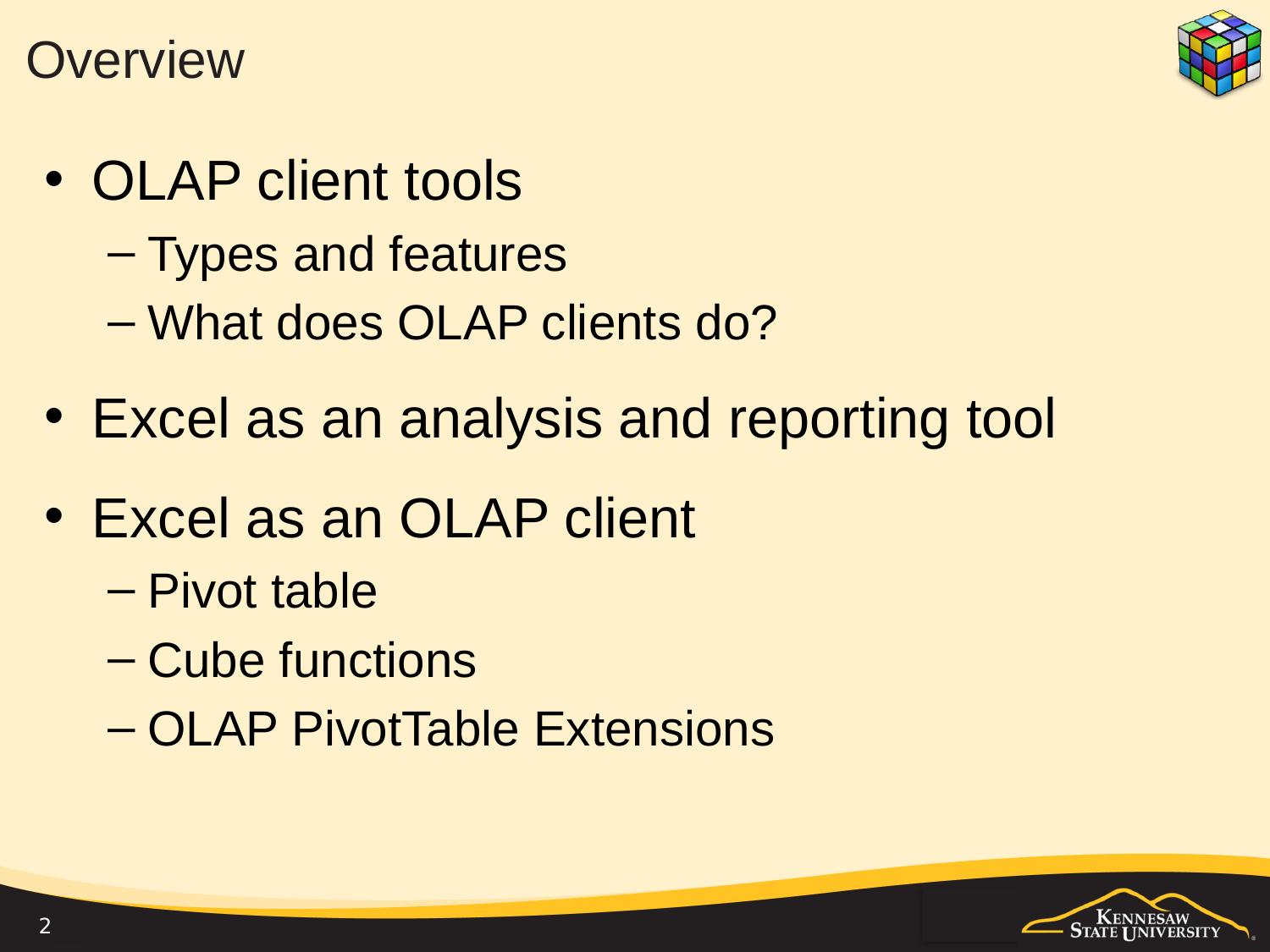

# Overview
OLAP client tools
Types and features
What does OLAP clients do?
Excel as an analysis and reporting tool
Excel as an OLAP client
Pivot table
Cube functions
OLAP PivotTable Extensions
2